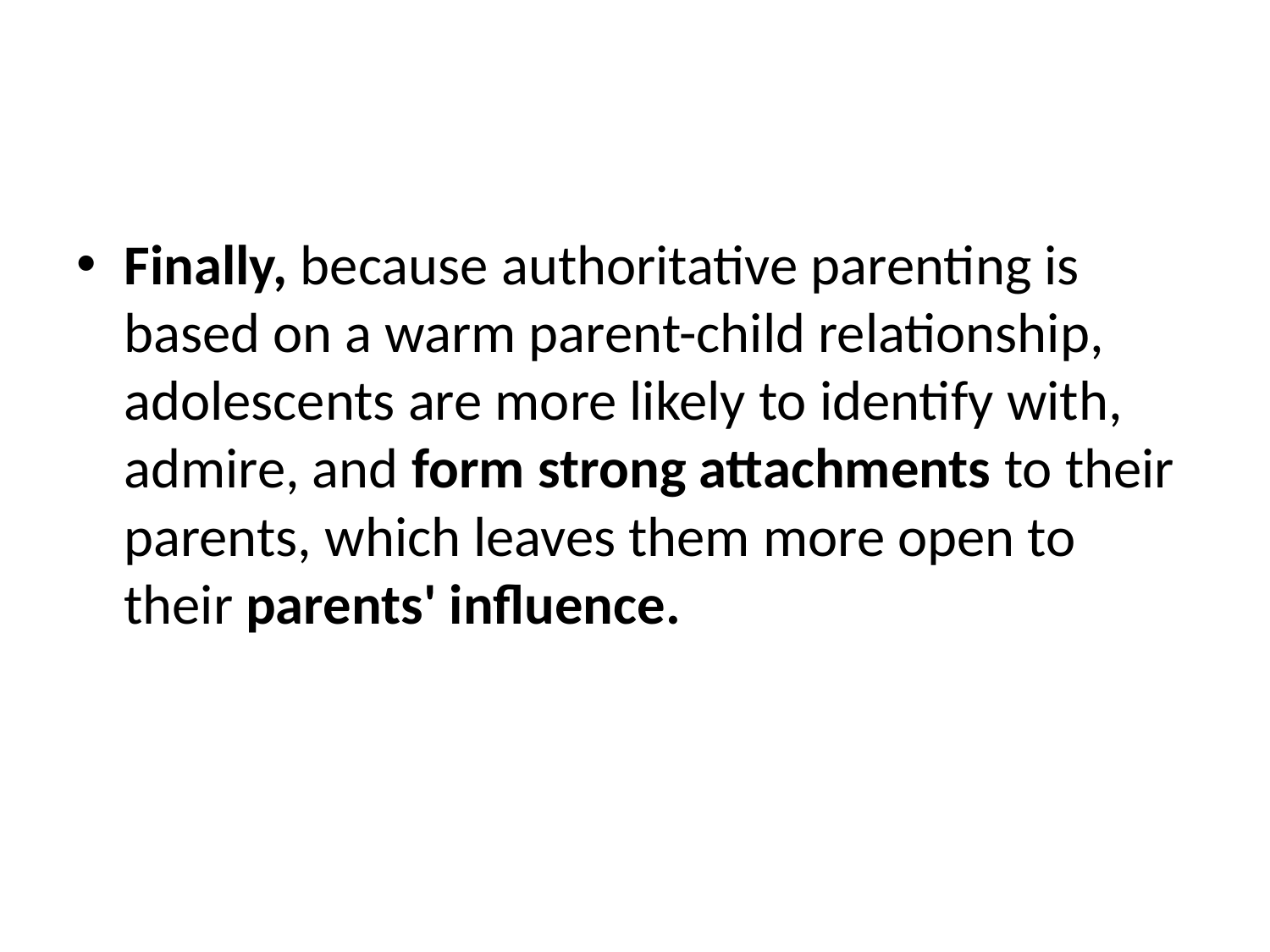

#
Finally, because authoritative parenting is based on a warm parent-child relationship, adolescents are more likely to identify with, admire, and form strong attachments to their parents, which leaves them more open to their parents' influence.